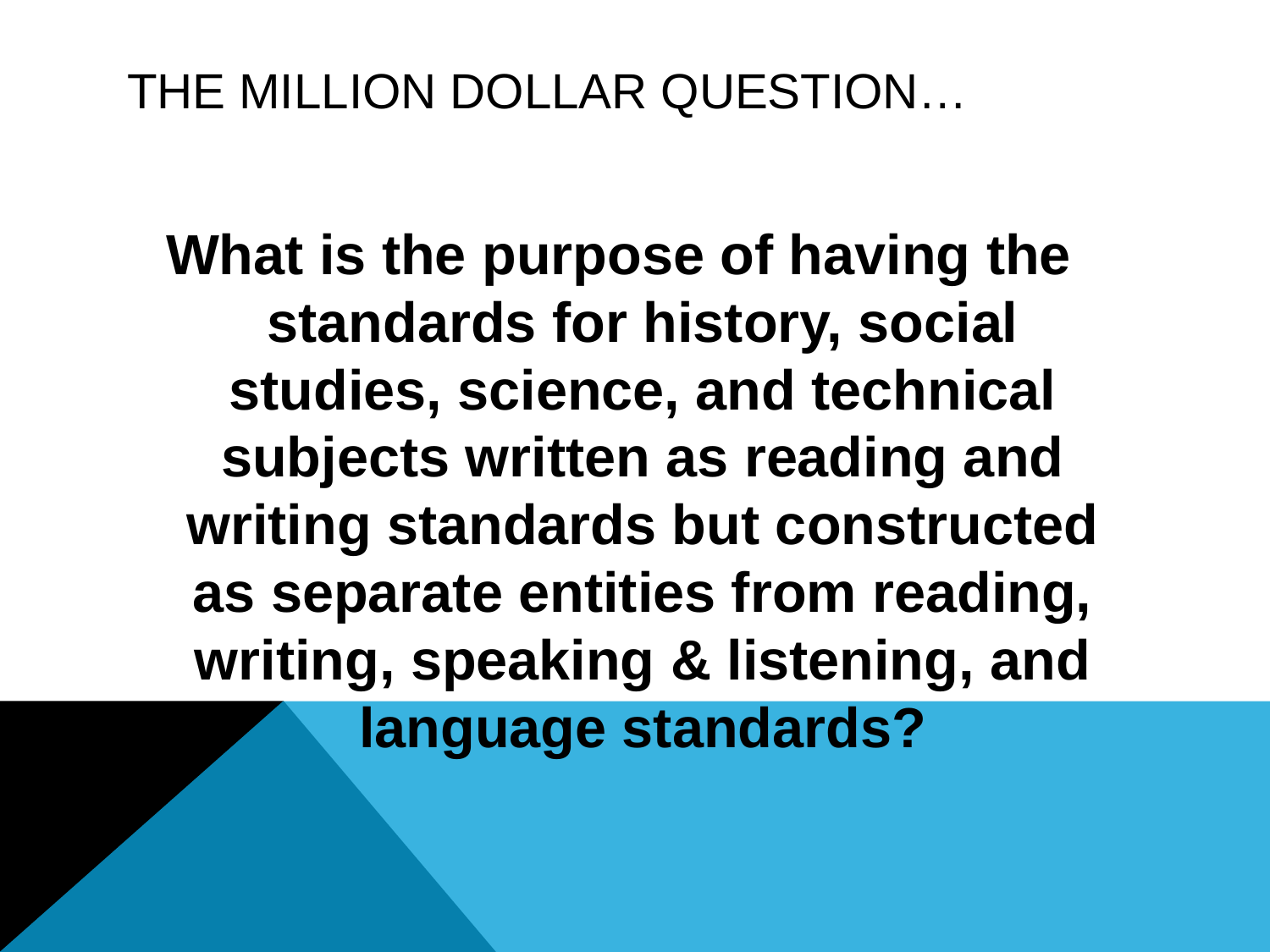

# The Million dollar question…
What is the purpose of having the standards for history, social studies, science, and technical subjects written as reading and writing standards but constructed as separate entities from reading, writing, speaking & listening, and language standards?